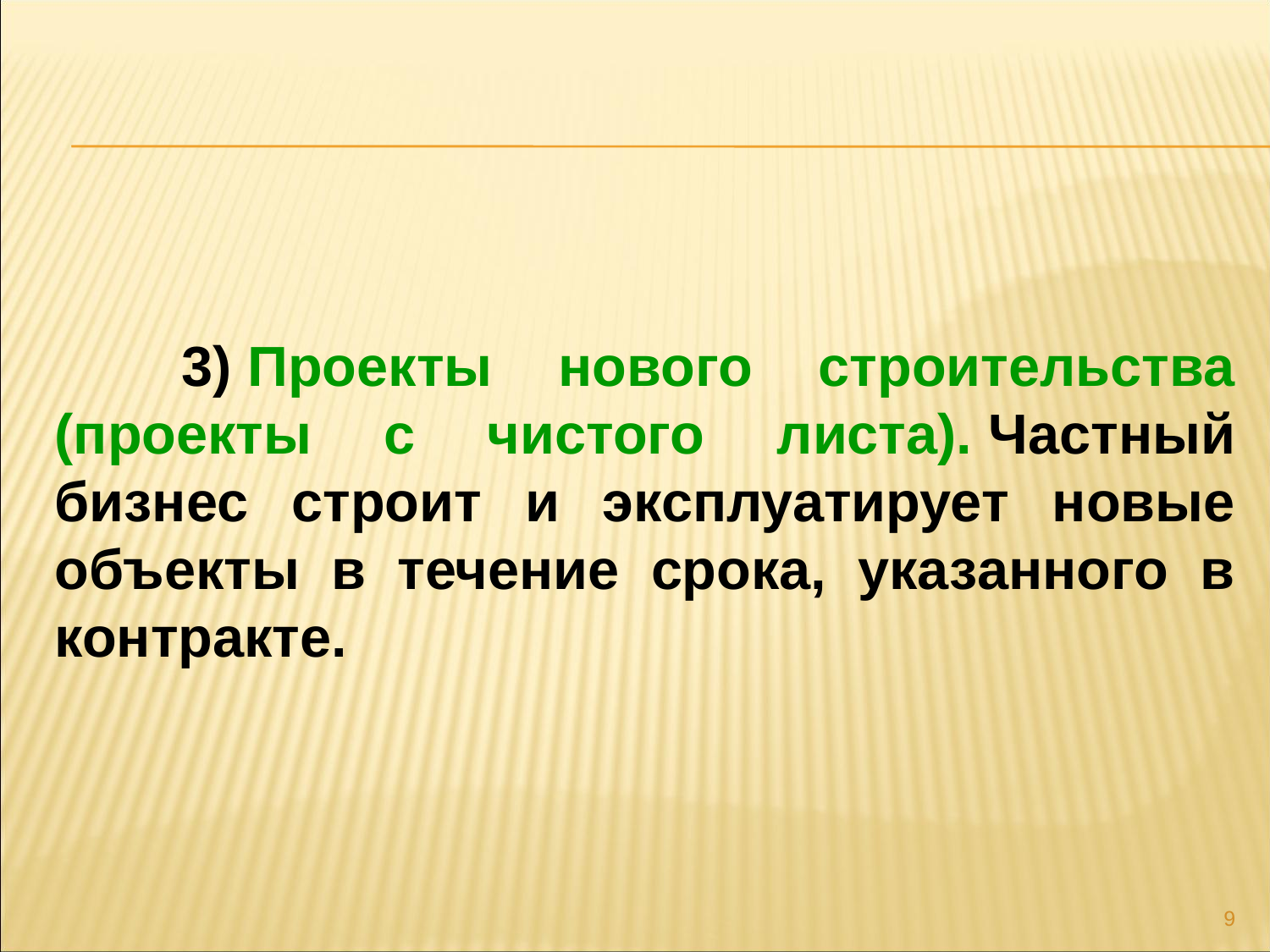

3) Проекты нового строительства (проекты с чистого листа). Частный бизнес строит и эксплуатирует новые объекты в течение срока, указанного в контракте.
9